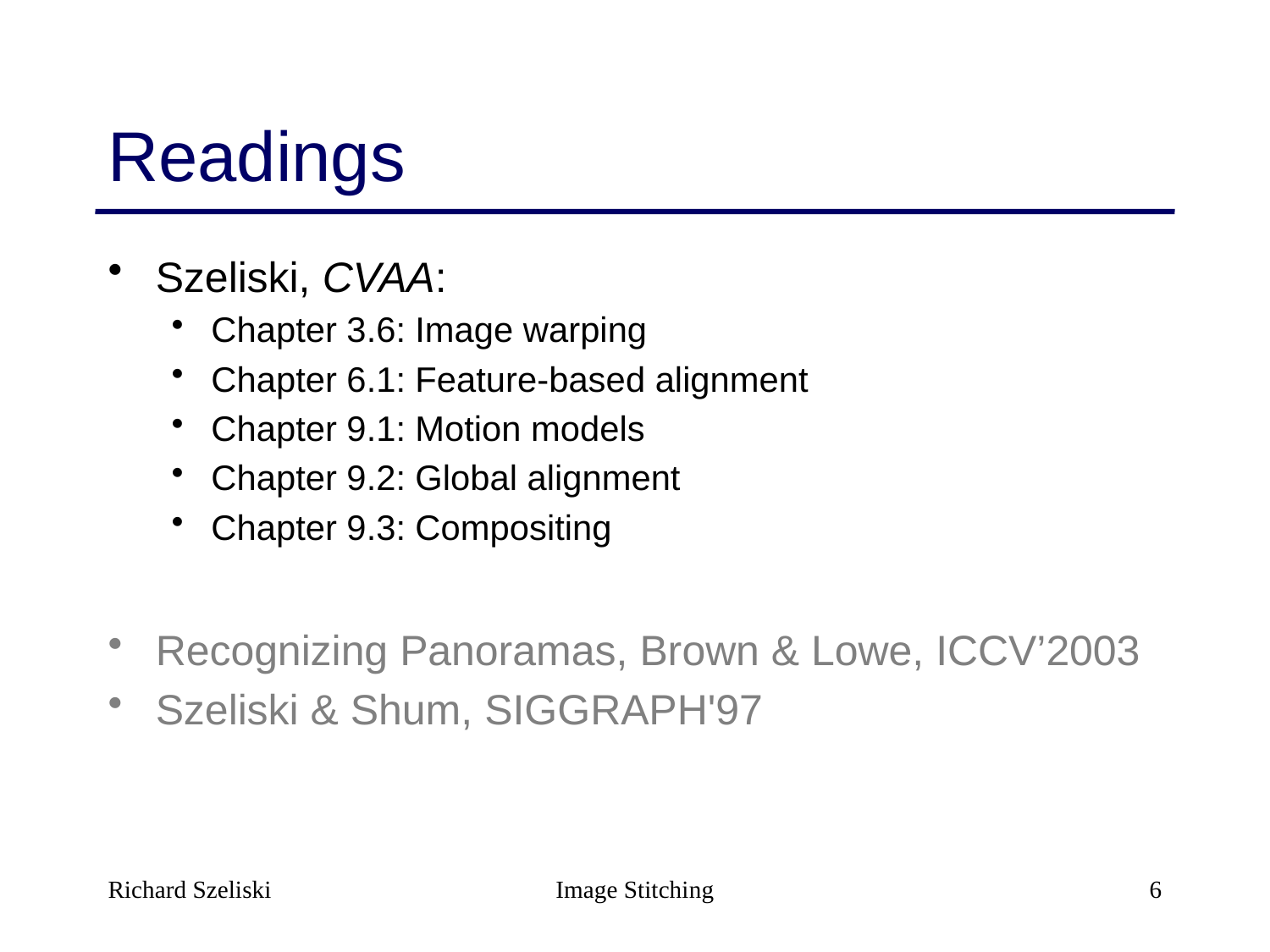

# Readings
Szeliski, CVAA:
Chapter 3.6: Image warping
Chapter 6.1: Feature-based alignment
Chapter 9.1: Motion models
Chapter 9.2: Global alignment
Chapter 9.3: Compositing

Recognizing Panoramas, Brown & Lowe, ICCV’2003
Szeliski & Shum, SIGGRAPH'97

Richard Szeliski
Image Stitching
6